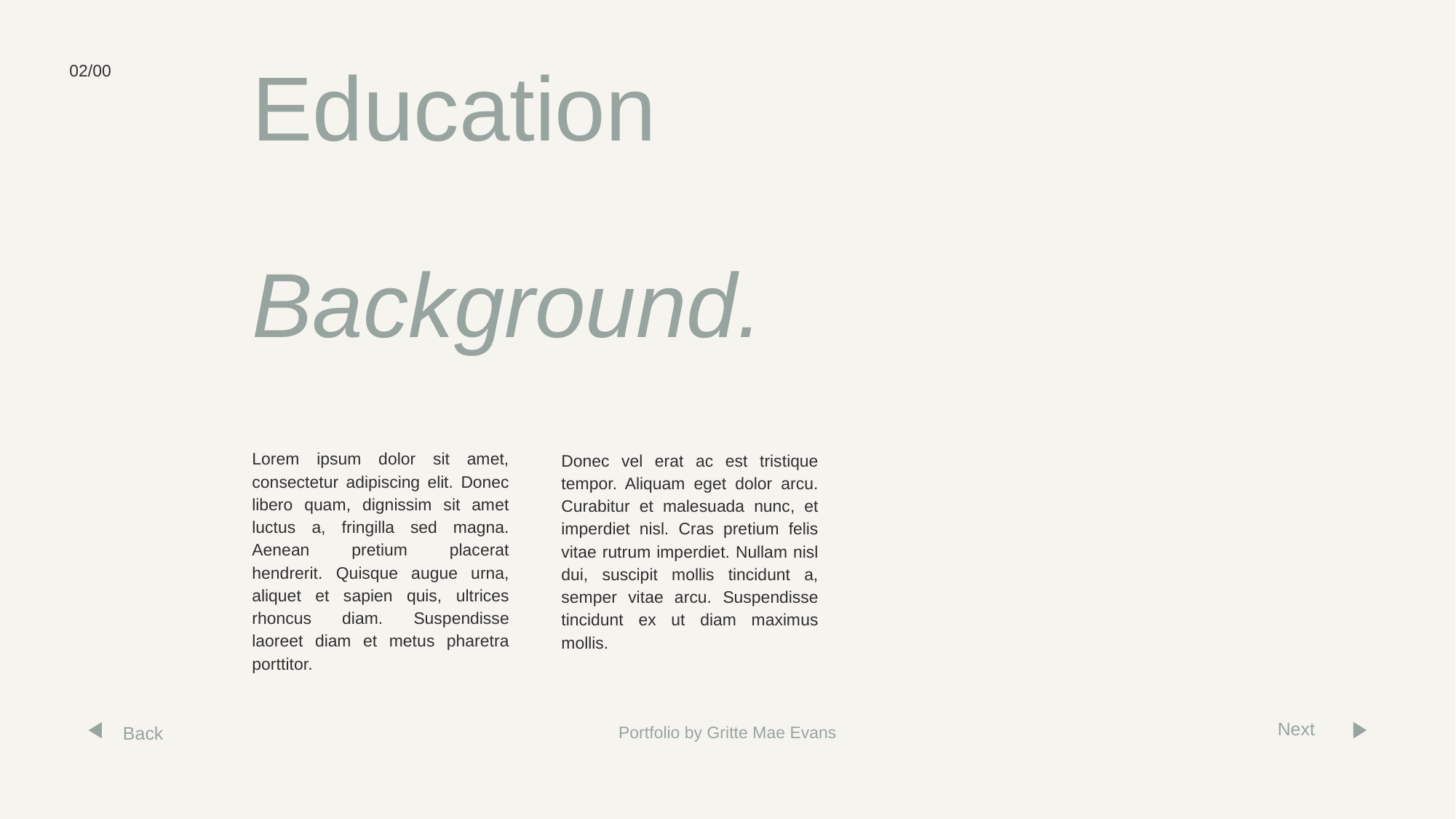

# Education Background.
02/00
Lorem ipsum dolor sit amet, consectetur adipiscing elit. Donec libero quam, dignissim sit amet luctus a, fringilla sed magna. Aenean pretium placerat hendrerit. Quisque augue urna, aliquet et sapien quis, ultrices rhoncus diam. Suspendisse laoreet diam et metus pharetra porttitor.
Donec vel erat ac est tristique tempor. Aliquam eget dolor arcu. Curabitur et malesuada nunc, et imperdiet nisl. Cras pretium felis vitae rutrum imperdiet. Nullam nisl dui, suscipit mollis tincidunt a, semper vitae arcu. Suspendisse tincidunt ex ut diam maximus mollis.
Next
Back
Portfolio by Gritte Mae Evans